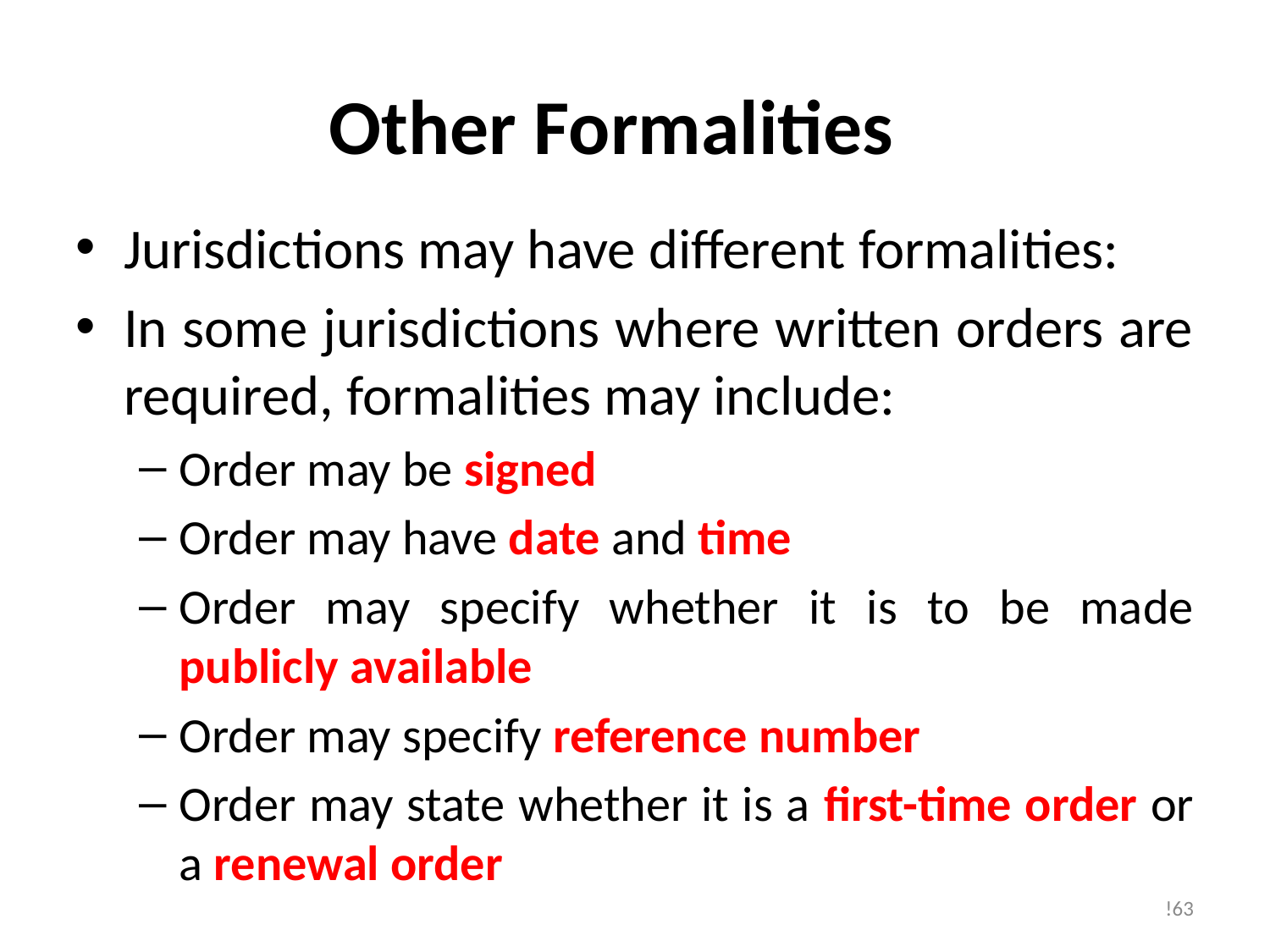

# Other Formalities
Jurisdictions may have different formalities:
In some jurisdictions where written orders are required, formalities may include:
Order may be signed
Order may have date and time
Order may specify whether it is to be made publicly available
Order may specify reference number
Order may state whether it is a first-time order or a renewal order
!63